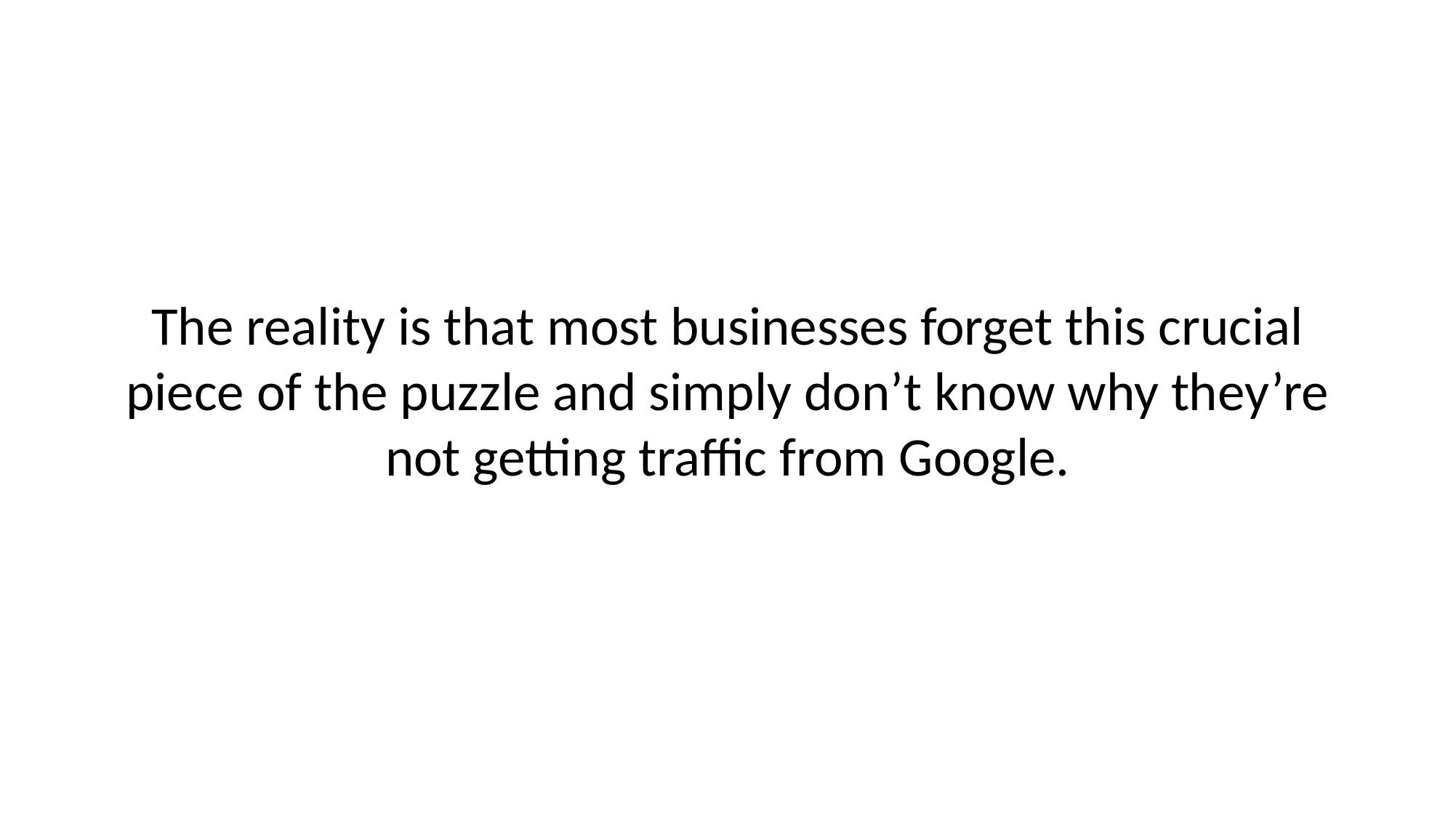

# The reality is that most businesses forget this crucial piece of the puzzle and simply don’t know why they’re not getting traffic from Google.